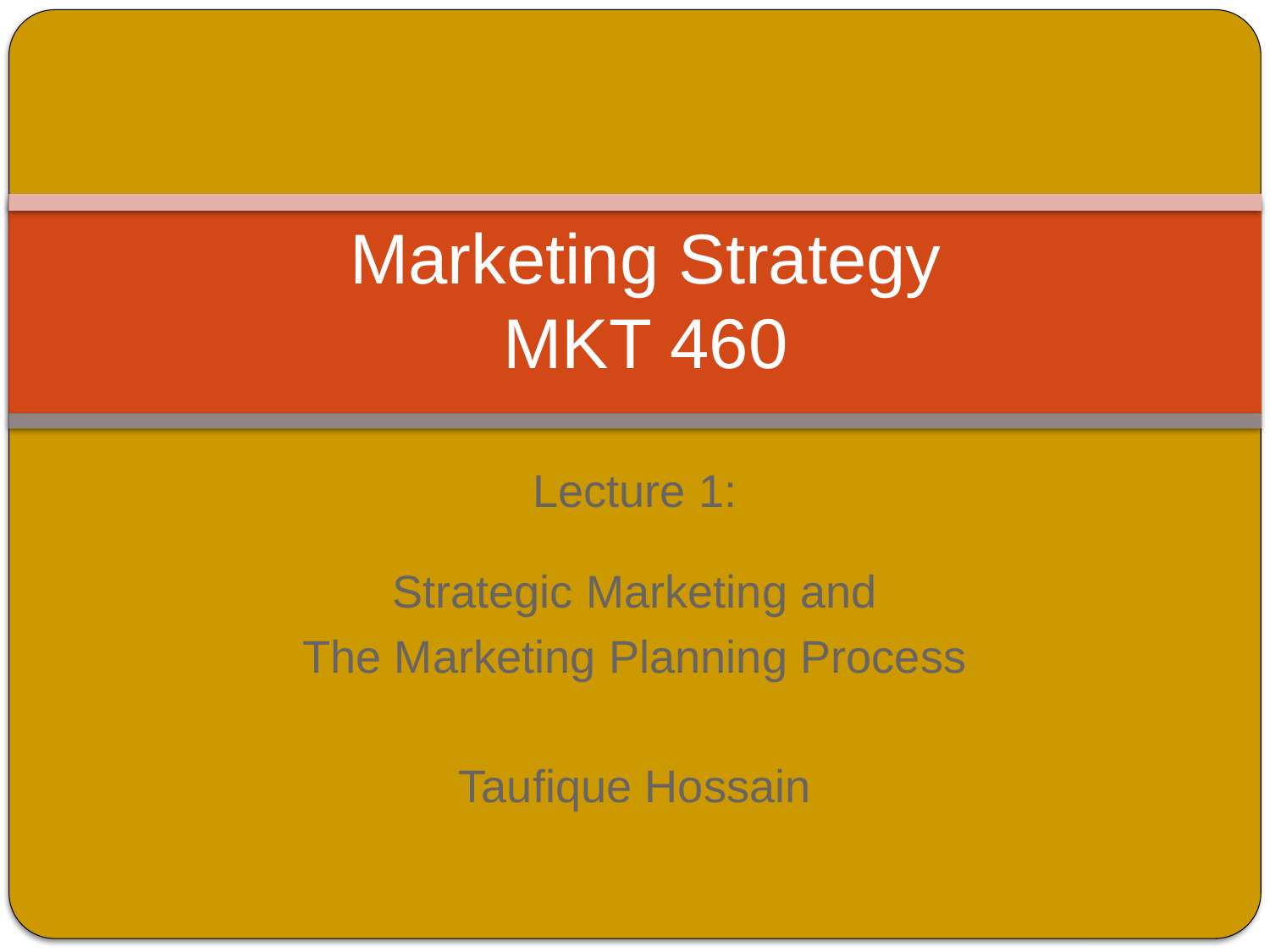

# Marketing Strategy MKT 460
Lecture 1:

Strategic Marketing and
The Marketing Planning Process

Taufique Hossain